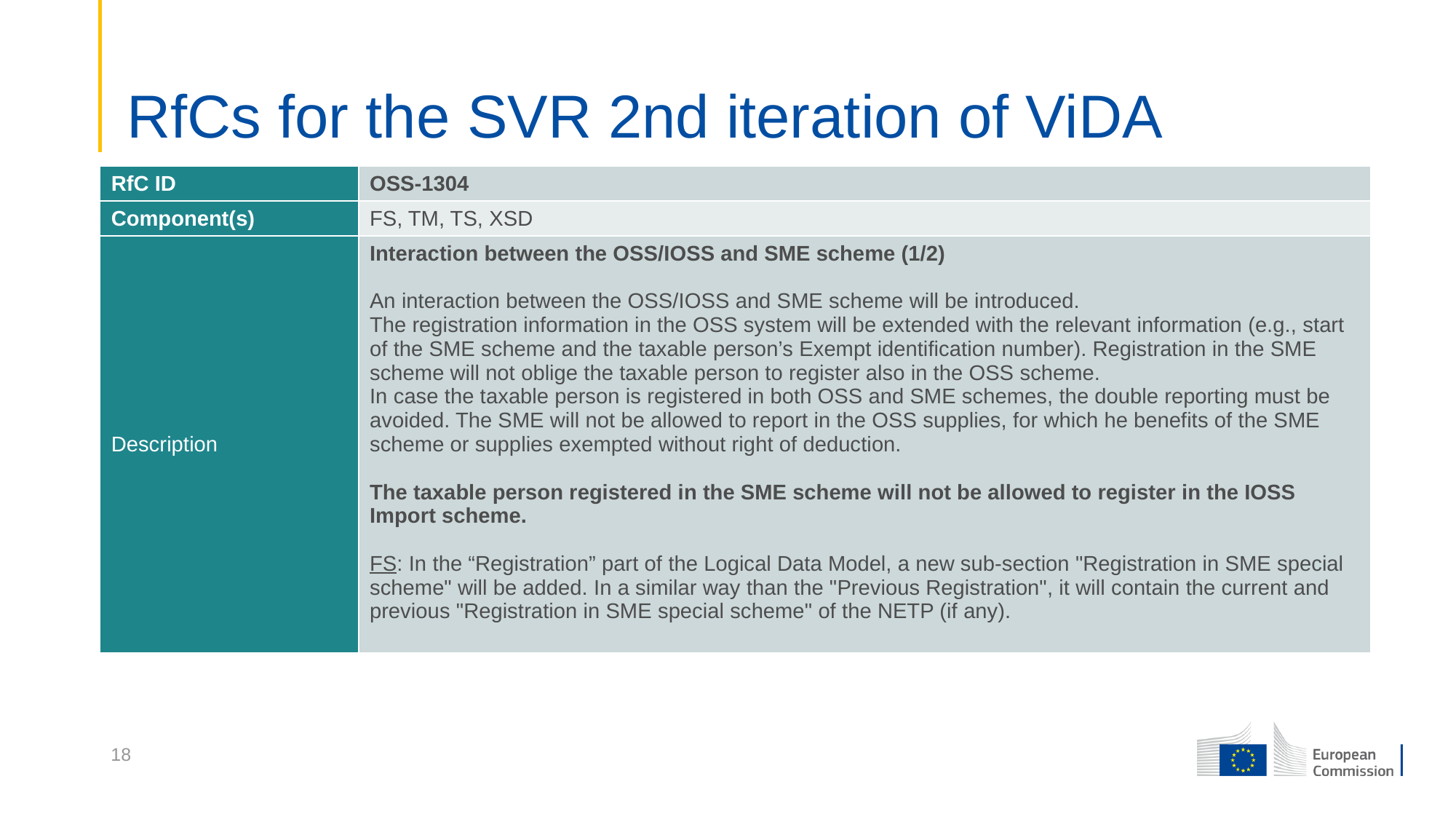

# RfCs for the SVR 2nd iteration of ViDA
| RfC ID | OSS-1304 |
| --- | --- |
| Component(s) | FS, TM, TS, XSD |
| Description | Interaction between the OSS/IOSS and SME scheme (1/2) An interaction between the OSS/IOSS and SME scheme will be introduced. The registration information in the OSS system will be extended with the relevant information (e.g., start of the SME scheme and the taxable person’s Exempt identification number). Registration in the SME scheme will not oblige the taxable person to register also in the OSS scheme. In case the taxable person is registered in both OSS and SME schemes, the double reporting must be avoided. The SME will not be allowed to report in the OSS supplies, for which he benefits of the SME scheme or supplies exempted without right of deduction. The taxable person registered in the SME scheme will not be allowed to register in the IOSS Import scheme. FS: In the “Registration” part of the Logical Data Model, a new sub-section "Registration in SME special scheme" will be added. In a similar way than the "Previous Registration", it will contain the current and previous "Registration in SME special scheme" of the NETP (if any). |
18